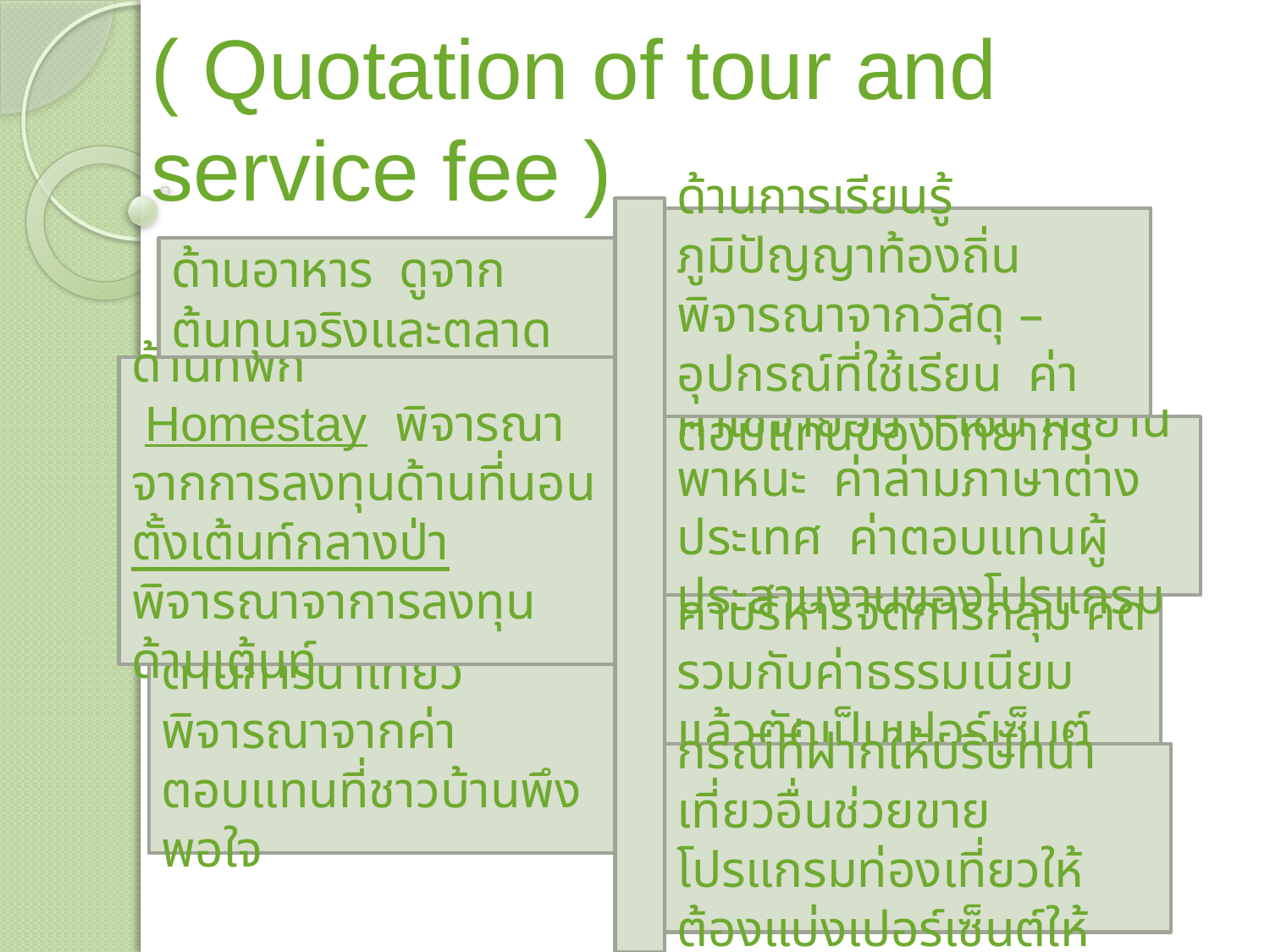

# การตั้งราคาหรืออัตราการให้บริการ ( Quotation of tour and service fee )

ด้านการเรียนรู้ภูมิปัญญาท้องถิ่น  พิจารณาจากวัสดุ – อุปกรณ์ที่ใช้เรียน  ค่าตอบแทนของวิทยากร
ด้านอาหาร  ดูจากต้นทุนจริงและตลาด
ด้านที่พัก
 Homestay  พิจารณาจากการลงทุนด้านที่นอน
ตั้งเต้นท์กลางป่า  พิจารณาจาการลงทุนด้านเต้นท์
ค่าใช้จ่ายอื่น ๆ เช่น ค่ายานพาหนะ  ค่าล่ามภาษาต่างประเทศ  ค่าตอบแทนผู้ประสานงานของโปรแกรม
ค่าบริหารจัดการกลุ่ม คิดรวมกับค่าธรรมเนียมแล้วตัดเป็นเปอร์เซ็นต์
ด้านการนำเที่ยว  พิจารณาจากค่าตอบแทนที่ชาวบ้านพึงพอใจ
กรณีที่ฝากให้บริษัทนำเที่ยวอื่นช่วยขายโปรแกรมท่องเที่ยวให้  ต้องแบ่งเปอร์เซ็นต์ให้